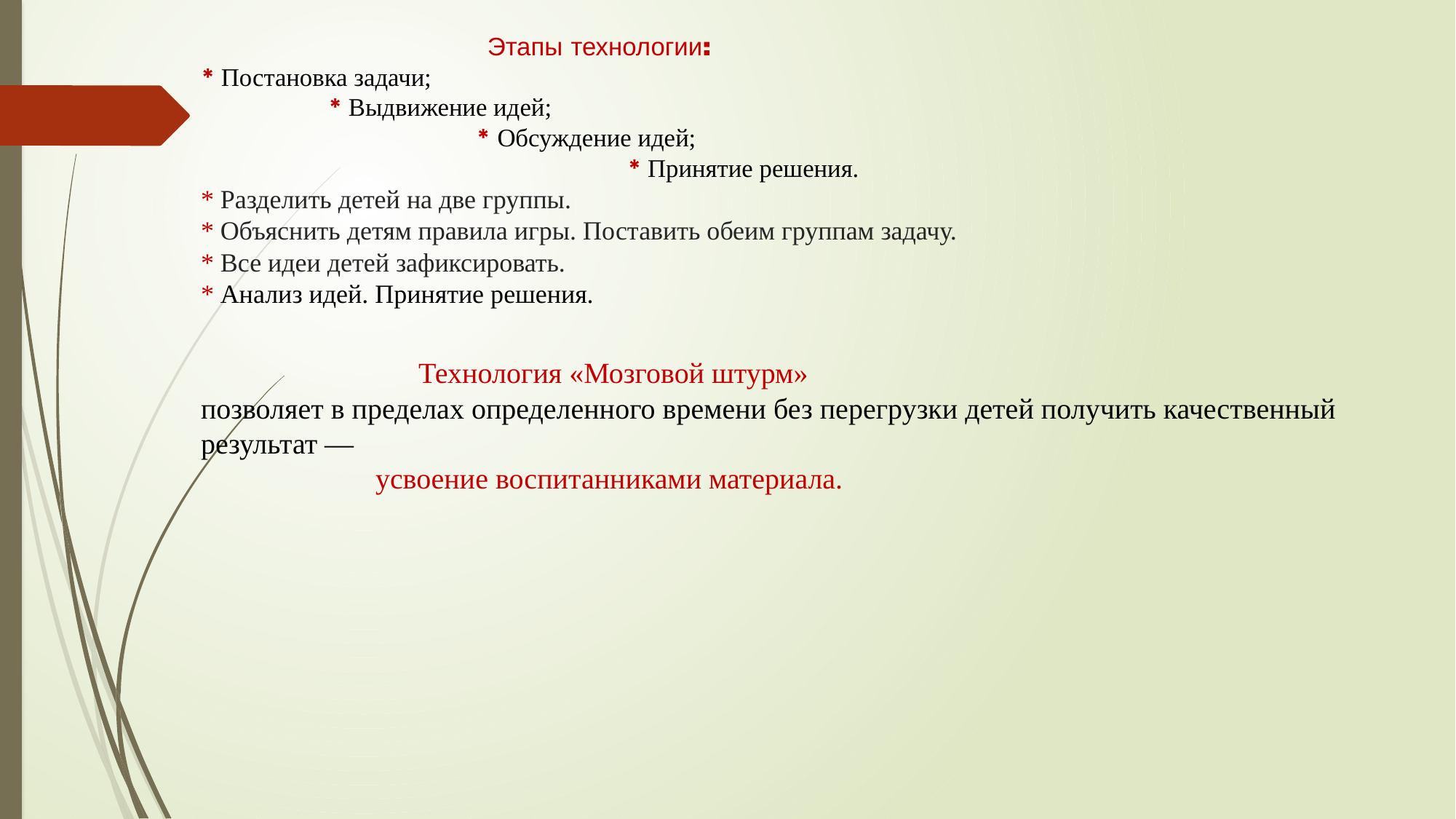

# Этапы технологии: * Постановка задачи; * Выдвижение идей; * Обсуждение идей; * Принятие решения. * Разделить детей на две группы. * Объяснить детям правила игры. Поставить обеим группам задачу. * Все идеи детей зафиксировать. * Анализ идей. Принятие решения. Технология «Мозговой штурм» позволяет в пределах определенного времени без перегрузки детей получить качественный результат — усвоение воспитанниками материала.